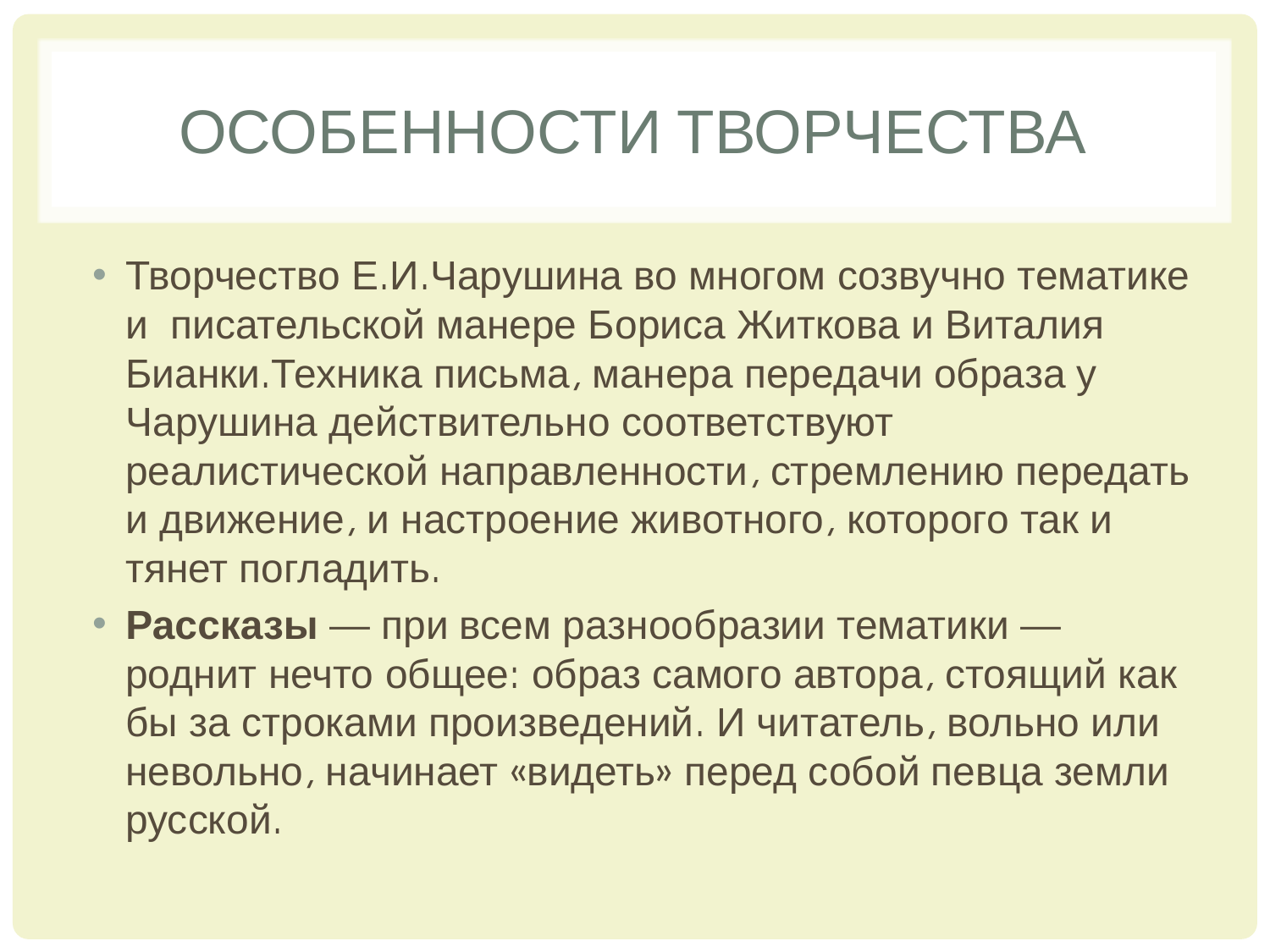

# Особенности творчества
Творчество Е.И.Чарушина во многом созвучно тематике и  писательской манере Бориса Житкова и Виталия Бианки.Техника письма, манера передачи образа у Чарушина действительно соответствуют реалистической направленности, стремлению передать и движение, и настроение животного, которого так и тянет погладить.
Рассказы — при всем разнообразии тематики — роднит нечто общее: образ самого автора, стоящий как бы за строками произведений. И читатель, вольно или невольно, начинает «видеть» перед собой певца земли русской.